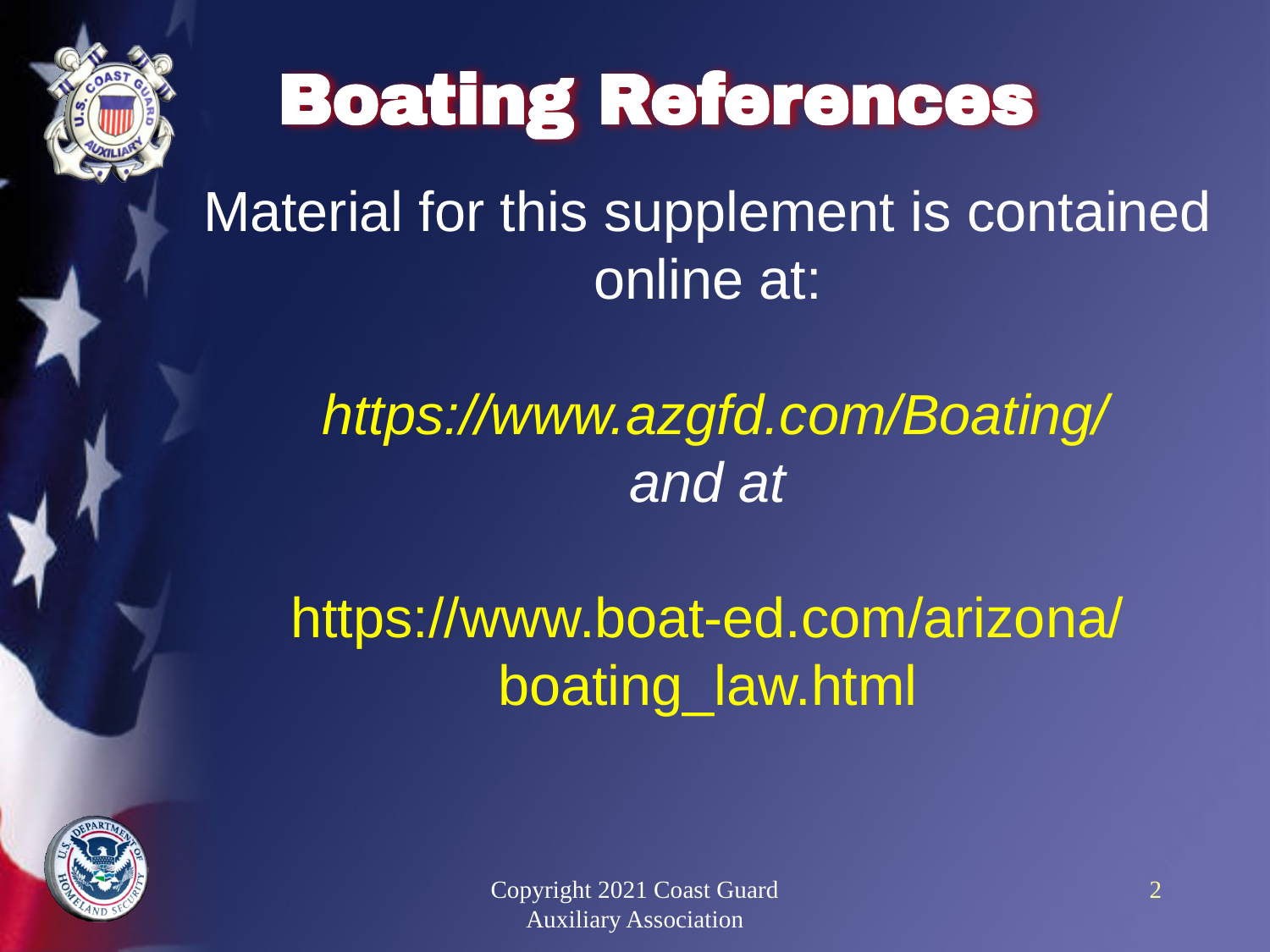

# Boating References

Material for this supplement is contained online at:

 https://www.azgfd.com/Boating/
and at

https://www.boat-ed.com/arizona/boating_law.html
Copyright 2021 Coast Guard Auxiliary Association
2